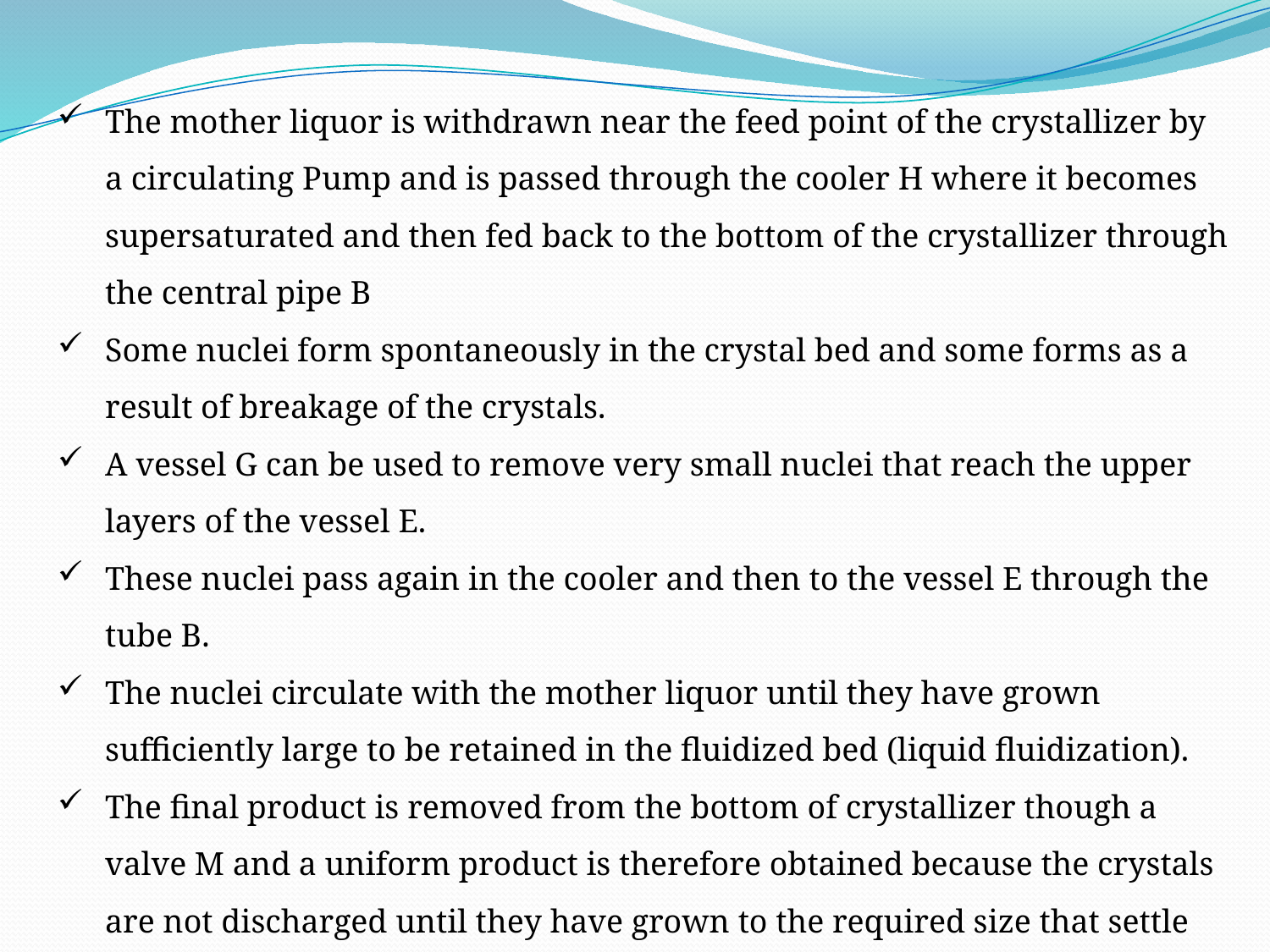

The mother liquor is withdrawn near the feed point of the crystallizer by a circulating Pump and is passed through the cooler H where it becomes supersaturated and then fed back to the bottom of the crystallizer through the central pipe B
Some nuclei form spontaneously in the crystal bed and some forms as a result of breakage of the crystals.
A vessel G can be used to remove very small nuclei that reach the upper layers of the vessel E.
These nuclei pass again in the cooler and then to the vessel E through the tube B.
The nuclei circulate with the mother liquor until they have grown sufficiently large to be retained in the fluidized bed (liquid fluidization).
The final product is removed from the bottom of crystallizer though a valve M and a uniform product is therefore obtained because the crystals are not discharged until they have grown to the required size that settle opposing the flow from tube B.